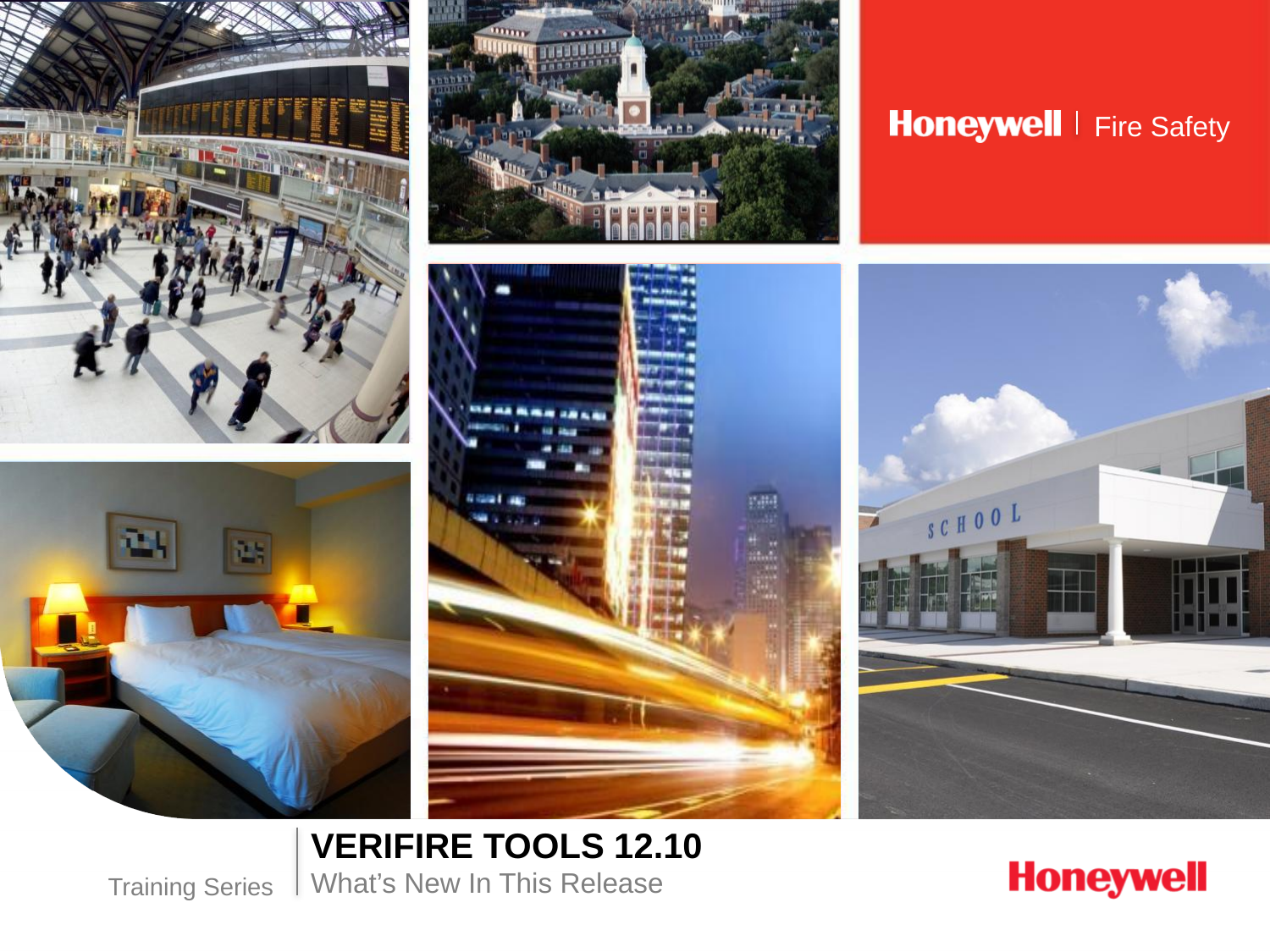

VeriFire Tools 12.10
What’s New In This Release
Training Series